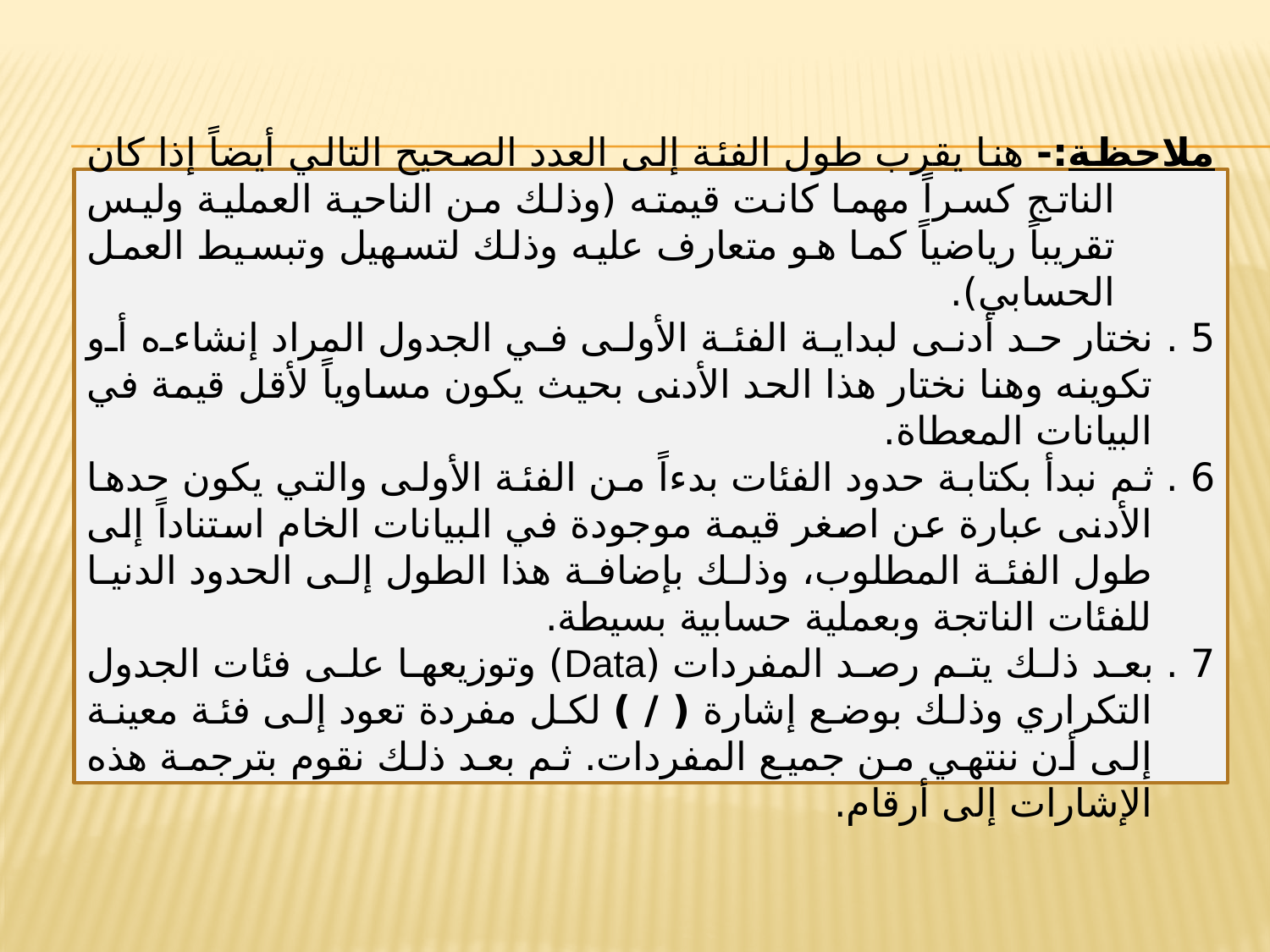

ملاحظة:- هنا يقرب طول الفئة إلى العدد الصحيح التالي أيضاً إذا كان الناتج كسراً مهما كانت قيمته (وذلك من الناحية العملية وليس تقريباً رياضياً كما هو متعارف عليه وذلك لتسهيل وتبسيط العمل الحسابي).
5 . نختار حد أدنى لبداية الفئة الأولى في الجدول المراد إنشاءه أو تكوينه وهنا نختار هذا الحد الأدنى بحيث يكون مساوياً لأقل قيمة في البيانات المعطاة.
6 . ثم نبدأ بكتابة حدود الفئات بدءاً من الفئة الأولى والتي يكون حدها الأدنى عبارة عن اصغر قيمة موجودة في البيانات الخام استناداً إلى طول الفئة المطلوب، وذلك بإضافة هذا الطول إلى الحدود الدنيا للفئات الناتجة وبعملية حسابية بسيطة.
7 . بعد ذلك يتم رصد المفردات (Data) وتوزيعها على فئات الجدول التكراري وذلك بوضع إشارة ( / ) لكل مفردة تعود إلى فئة معينة إلى أن ننتهي من جميع المفردات. ثم بعد ذلك نقوم بترجمة هذه الإشارات إلى أرقام.